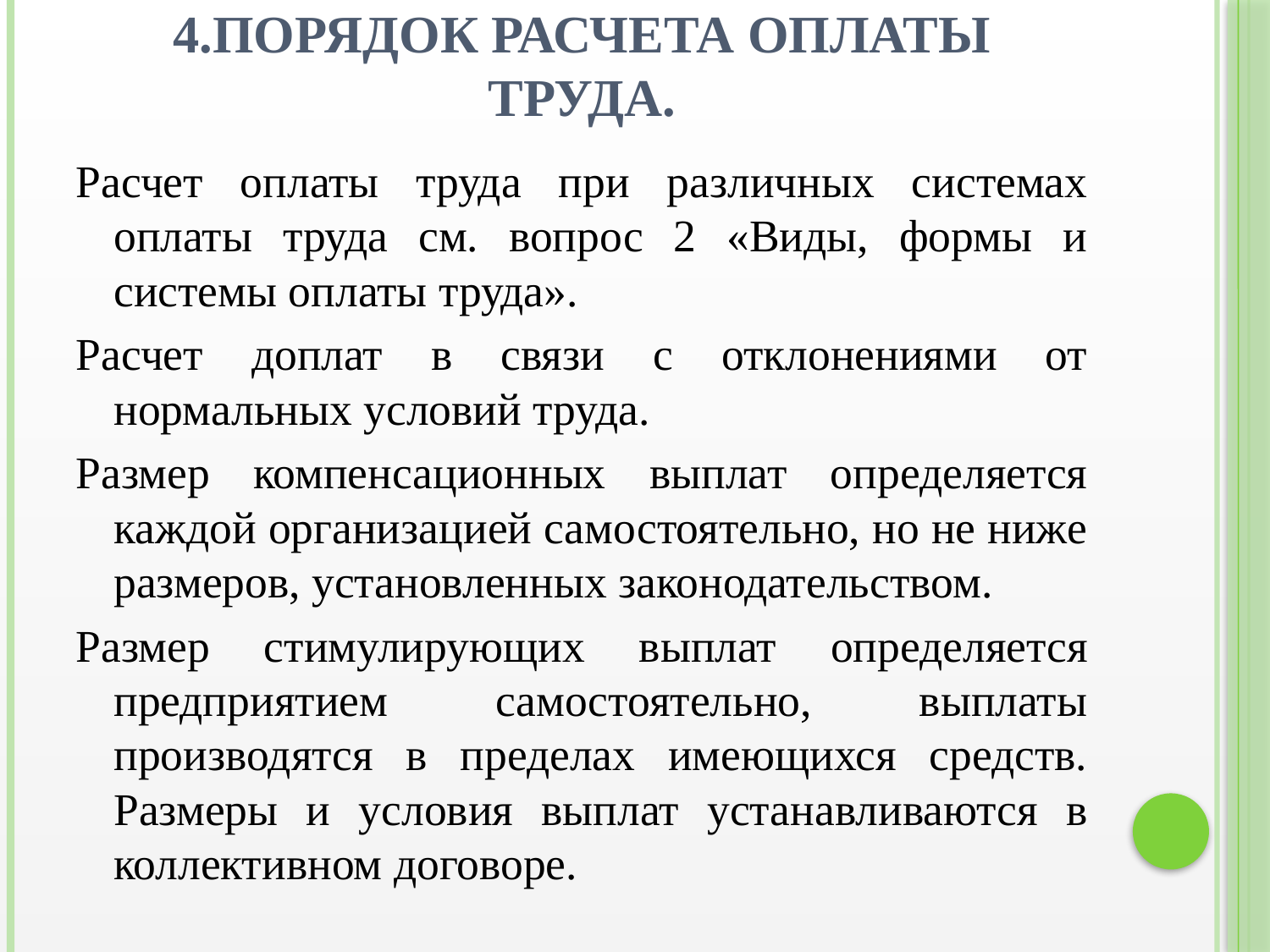

# 4.Порядок расчета оплаты труда.
Расчет оплаты труда при различных системах оплаты труда см. вопрос 2 «Виды, формы и системы оплаты труда».
Расчет доплат в связи с отклонениями от нормальных условий труда.
Размер компенсационных выплат определяется каждой организацией самостоятельно, но не ниже размеров, установленных законодательством.
Размер стимулирующих выплат определяется предприятием самостоятельно, выплаты производятся в пределах имеющихся средств. Размеры и условия выплат устанавливаются в коллективном договоре.